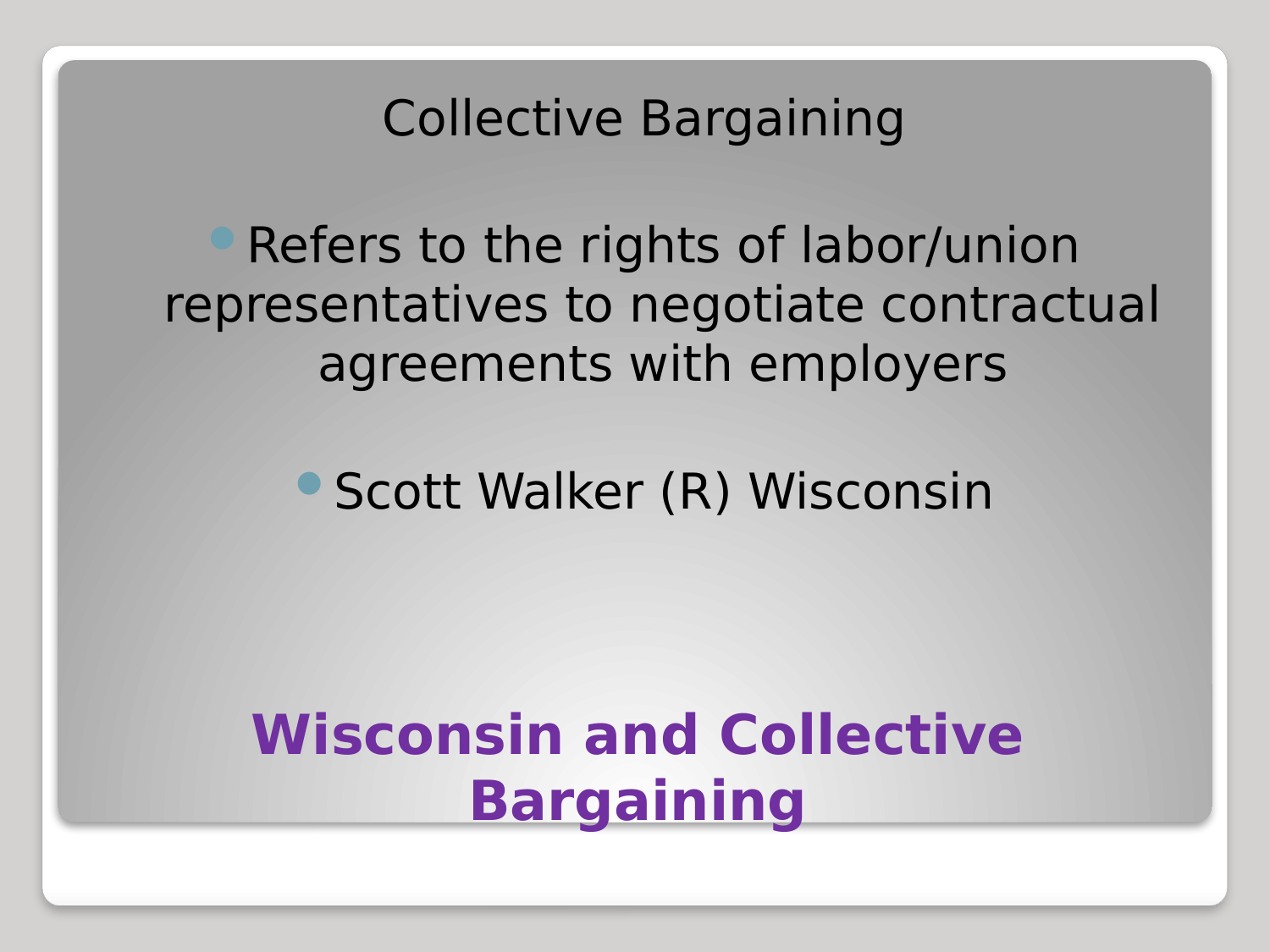

Collective Bargaining

Refers to the rights of labor/union representatives to negotiate contractual agreements with employers

Scott Walker (R) Wisconsin
# Wisconsin and Collective Bargaining